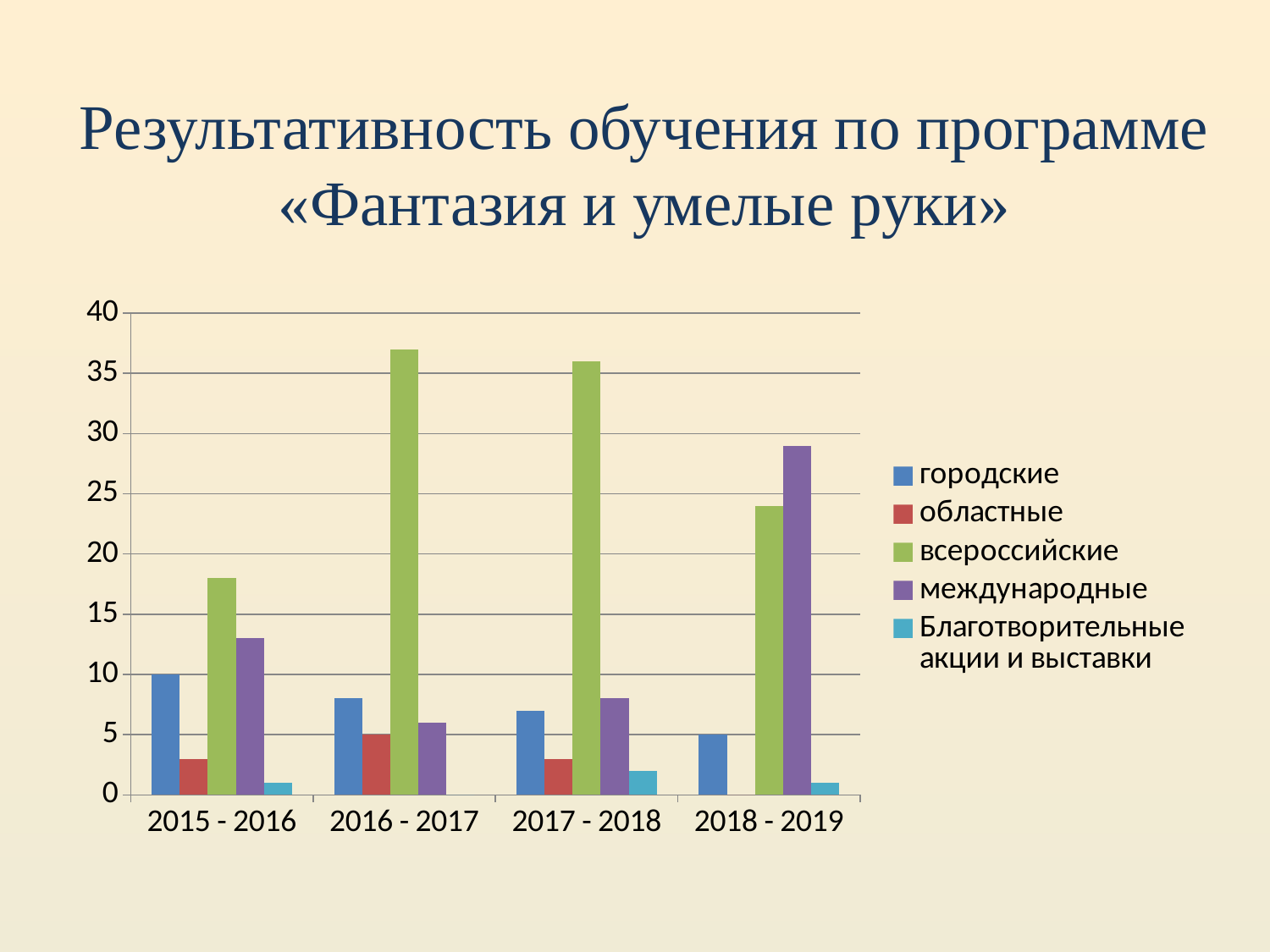

# Результативность обучения по программе «Фантазия и умелые руки»

### Chart

| Category | городские | областные | всероссийские | международные | Благотворительные акции и выставки |
|---|---|---|---|---|---|
| 2015 - 2016 | 10.0 | 3.0 | 18.0 | 13.0 | 1.0 |
| 2016 - 2017 | 8.0 | 5.0 | 37.0 | 6.0 | 0.0 |
| 2017 - 2018 | 7.0 | 3.0 | 36.0 | 8.0 | 2.0 |
| 2018 - 2019 | 5.0 | 0.0 | 24.0 | 29.0 | 1.0 |